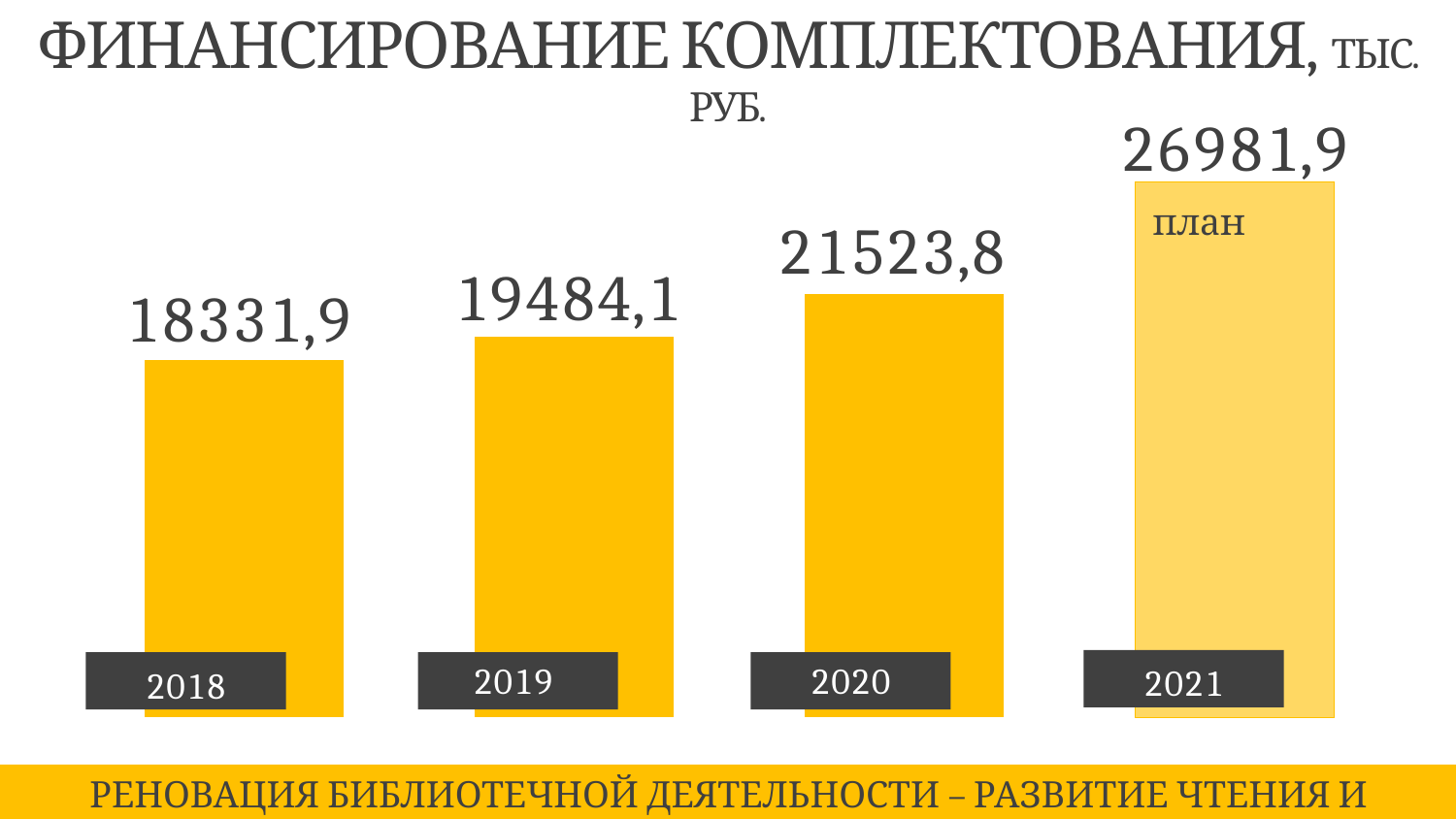

ФИНАНСИРОВАНИЕ КОМПЛЕКТОВАНИЯ, тыс. руб.

[unsupported chart]

26981,9
план
21523,8
19484,1
18331,9

2019
2020

2021
2018
РЕНОВАЦИЯ БИБЛИОТЕЧНОЙ ДЕЯТЕЛЬНОСТИ – РАЗВИТИЕ ЧТЕНИЯ И ГРАМОТНОСТИ